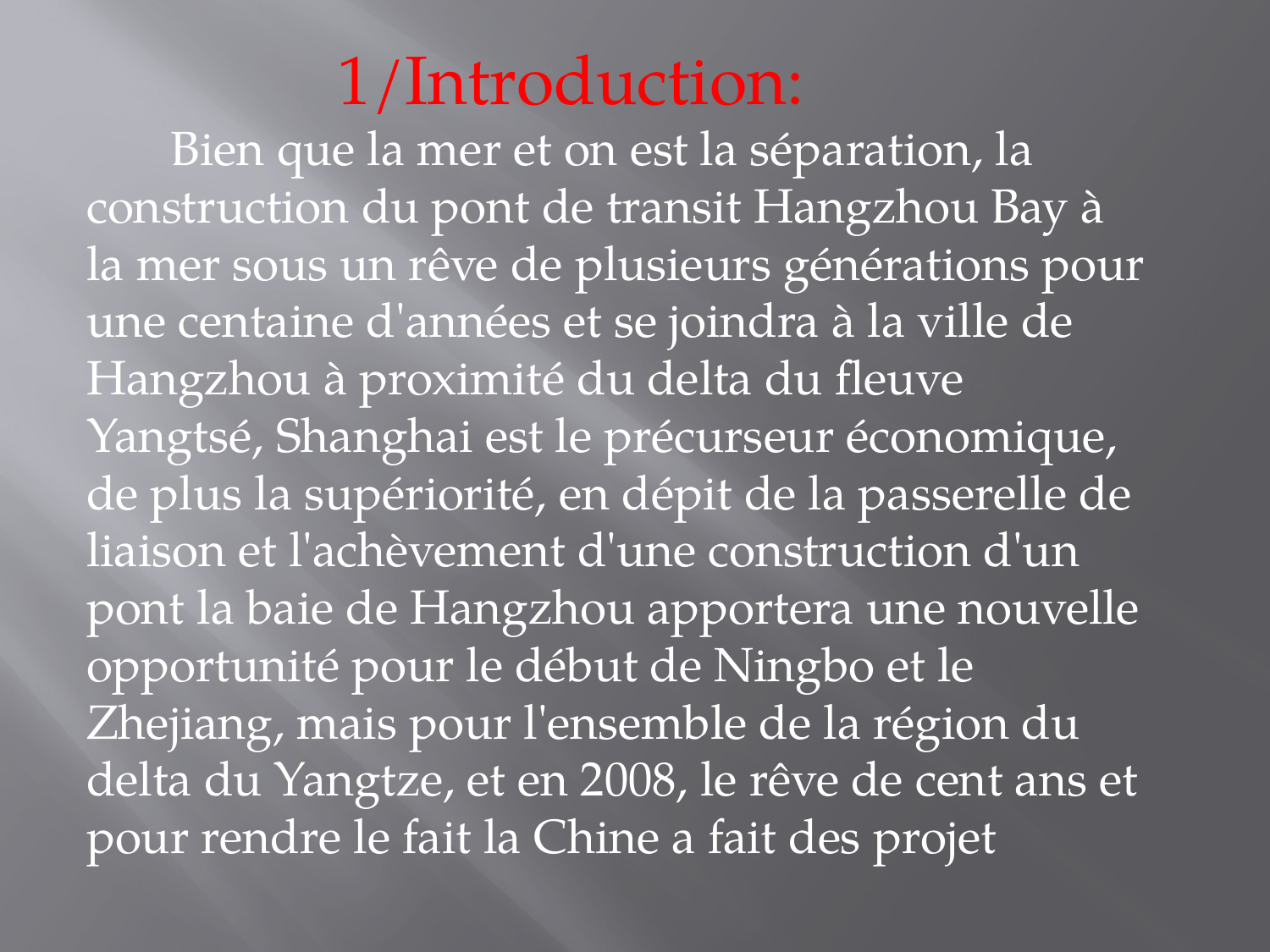

1/Introduction:
       Bien que la mer et on est la séparation, la construction du pont de transit Hangzhou Bay à la mer sous un rêve de plusieurs générations pour une centaine d'années et se joindra à la ville de Hangzhou à proximité du delta du fleuve Yangtsé, Shanghai est le précurseur économique, de plus la supériorité, en dépit de la passerelle de liaison et l'achèvement d'une construction d'un pont la baie de Hangzhou apportera une nouvelle opportunité pour le début de Ningbo et le Zhejiang, mais pour l'ensemble de la région du delta du Yangtze, et en 2008, le rêve de cent ans et pour rendre le fait la Chine a fait des projet